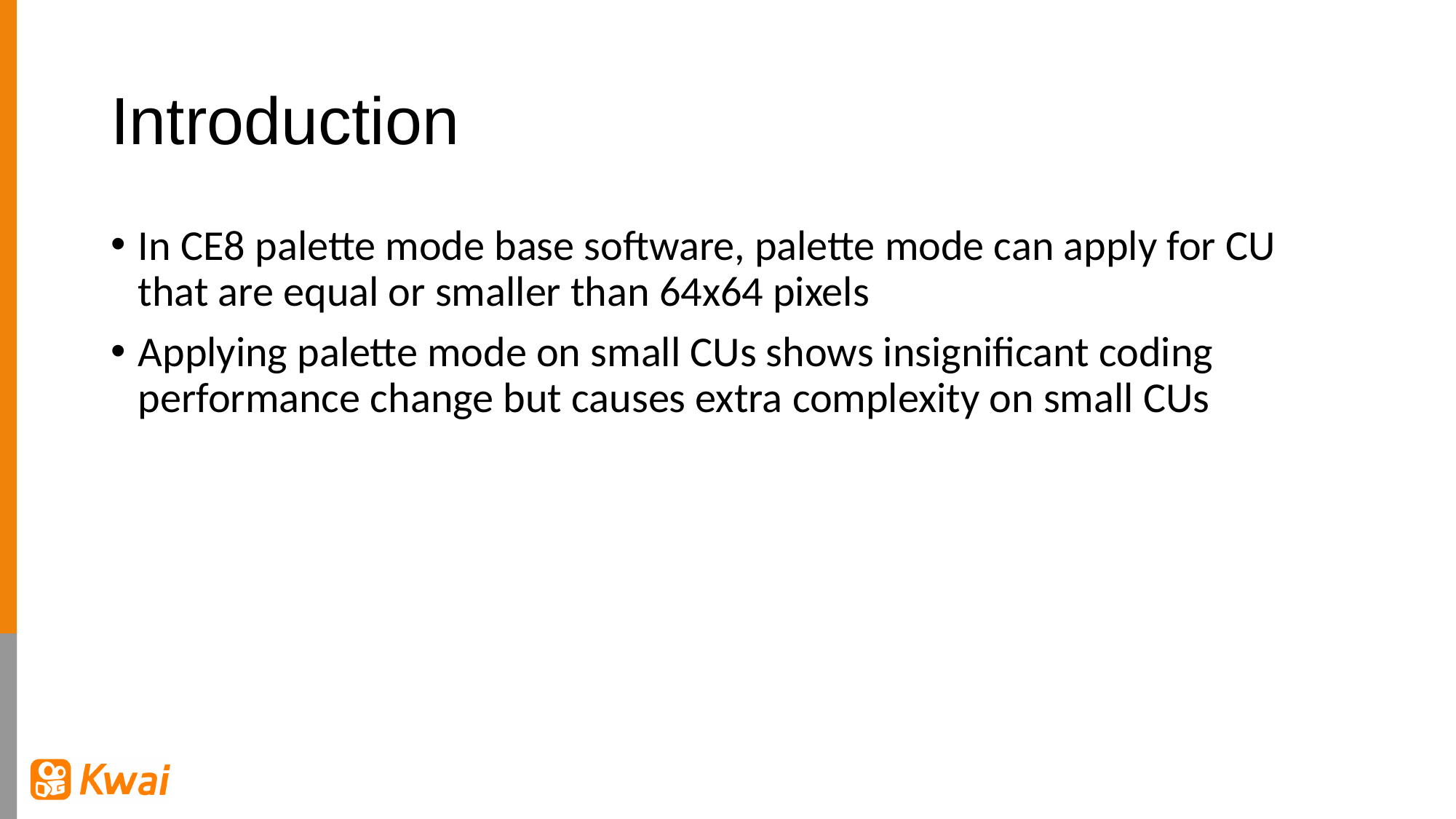

# Introduction
In CE8 palette mode base software, palette mode can apply for CU that are equal or smaller than 64x64 pixels
Applying palette mode on small CUs shows insignificant coding performance change but causes extra complexity on small CUs